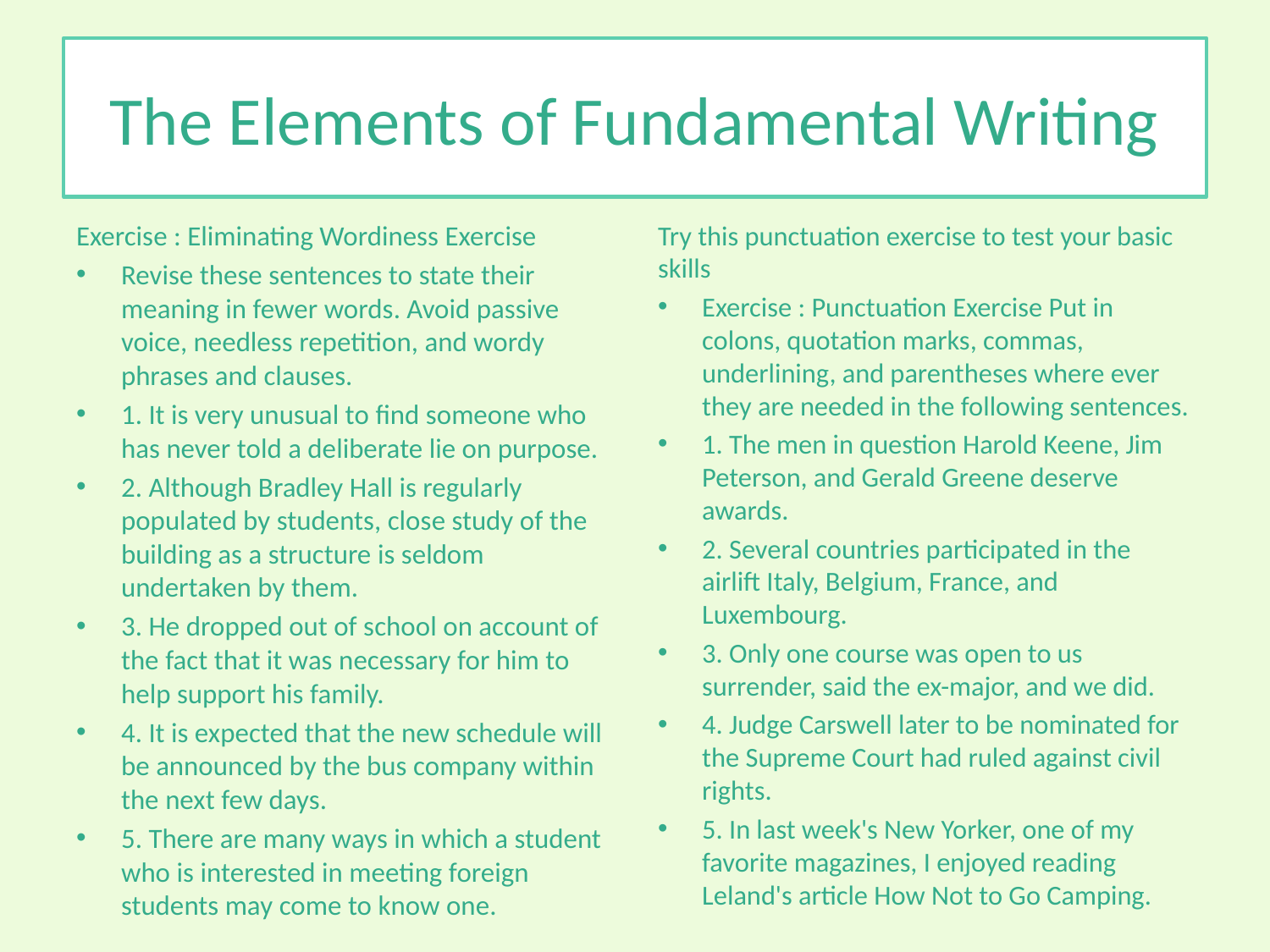

# The Elements of Fundamental Writing
Exercise : Eliminating Wordiness Exercise
Revise these sentences to state their meaning in fewer words. Avoid passive voice, needless repetition, and wordy phrases and clauses.
1. It is very unusual to find someone who has never told a deliberate lie on purpose.
2. Although Bradley Hall is regularly populated by students, close study of the building as a structure is seldom undertaken by them.
3. He dropped out of school on account of the fact that it was necessary for him to help support his family.
4. It is expected that the new schedule will be announced by the bus company within the next few days.
5. There are many ways in which a student who is interested in meeting foreign students may come to know one.
Try this punctuation exercise to test your basic skills
Exercise : Punctuation Exercise Put in colons, quotation marks, commas, underlining, and parentheses where ever they are needed in the following sentences.
1. The men in question Harold Keene, Jim Peterson, and Gerald Greene deserve awards.
2. Several countries participated in the airlift Italy, Belgium, France, and Luxembourg.
3. Only one course was open to us surrender, said the ex-major, and we did.
4. Judge Carswell later to be nominated for the Supreme Court had ruled against civil rights.
5. In last week's New Yorker, one of my favorite magazines, I enjoyed reading Leland's article How Not to Go Camping.